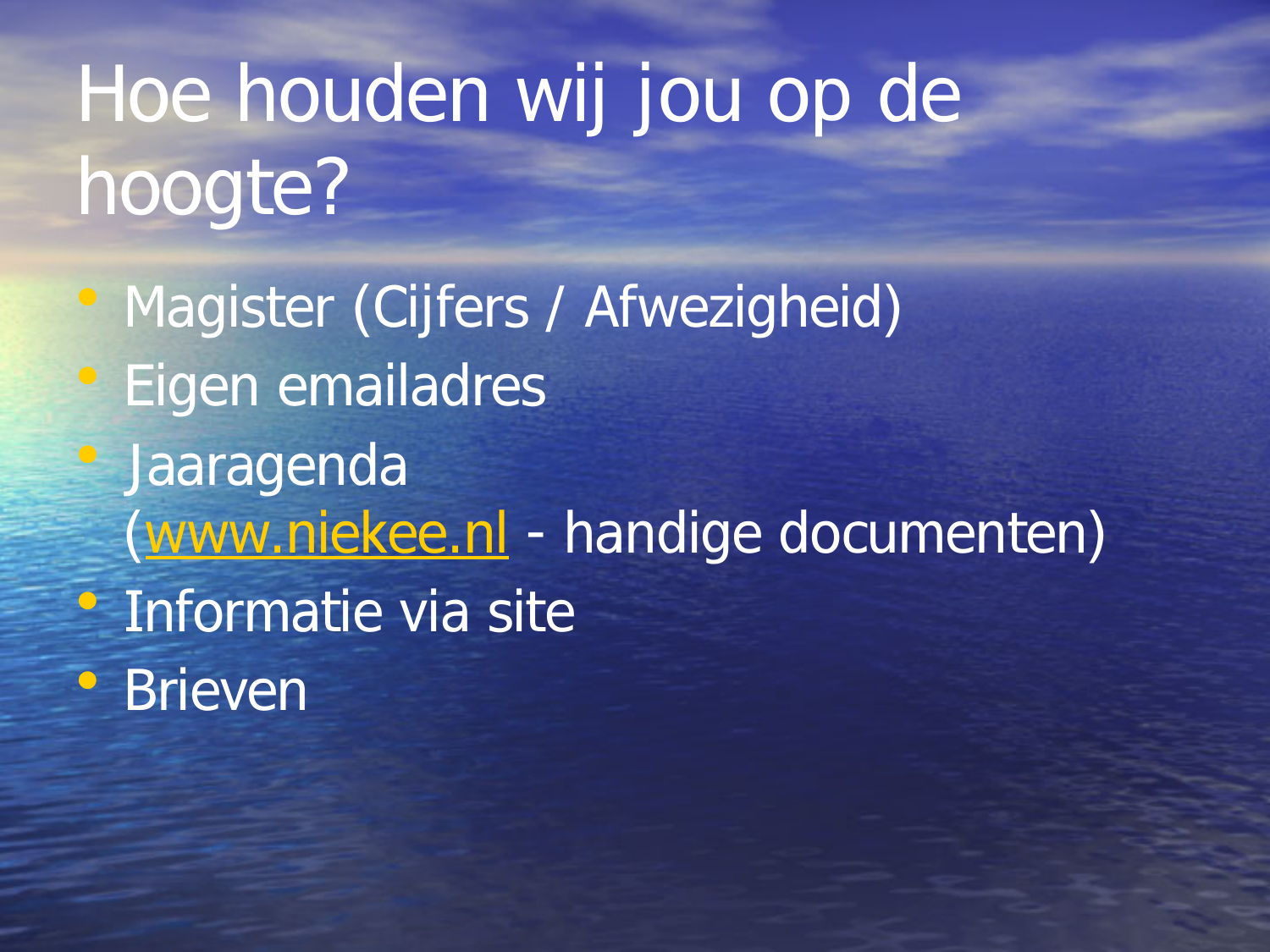

# Hoe houden wij jou op de hoogte?
Magister (Cijfers / Afwezigheid)
Eigen emailadres
Jaaragenda
(www.niekee.nl - handige documenten)
Informatie via site
Brieven